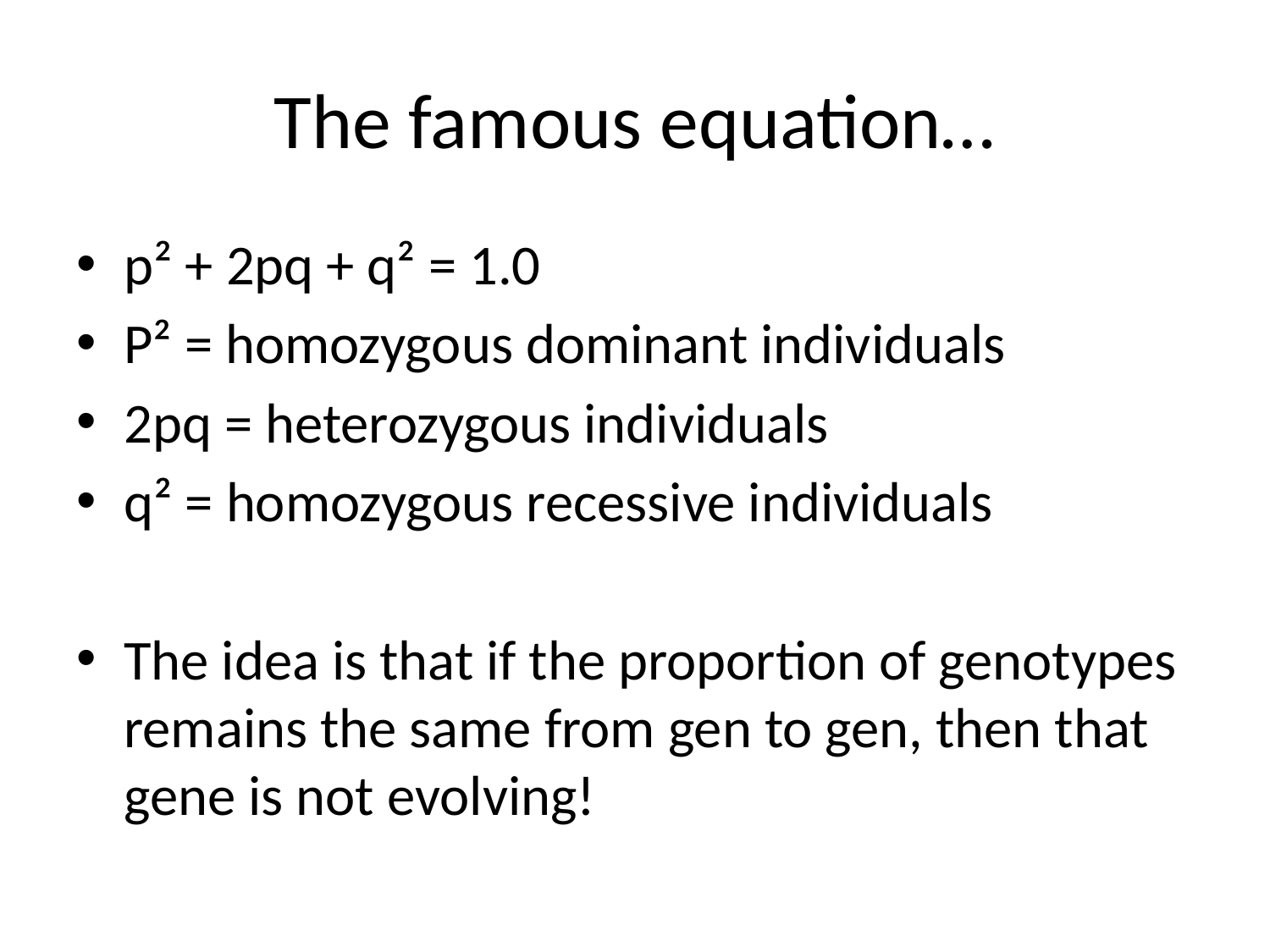

# The famous equation…
p² + 2pq + q² = 1.0
P² = homozygous dominant individuals
2pq = heterozygous individuals
q² = homozygous recessive individuals

The idea is that if the proportion of genotypes remains the same from gen to gen, then that gene is not evolving!